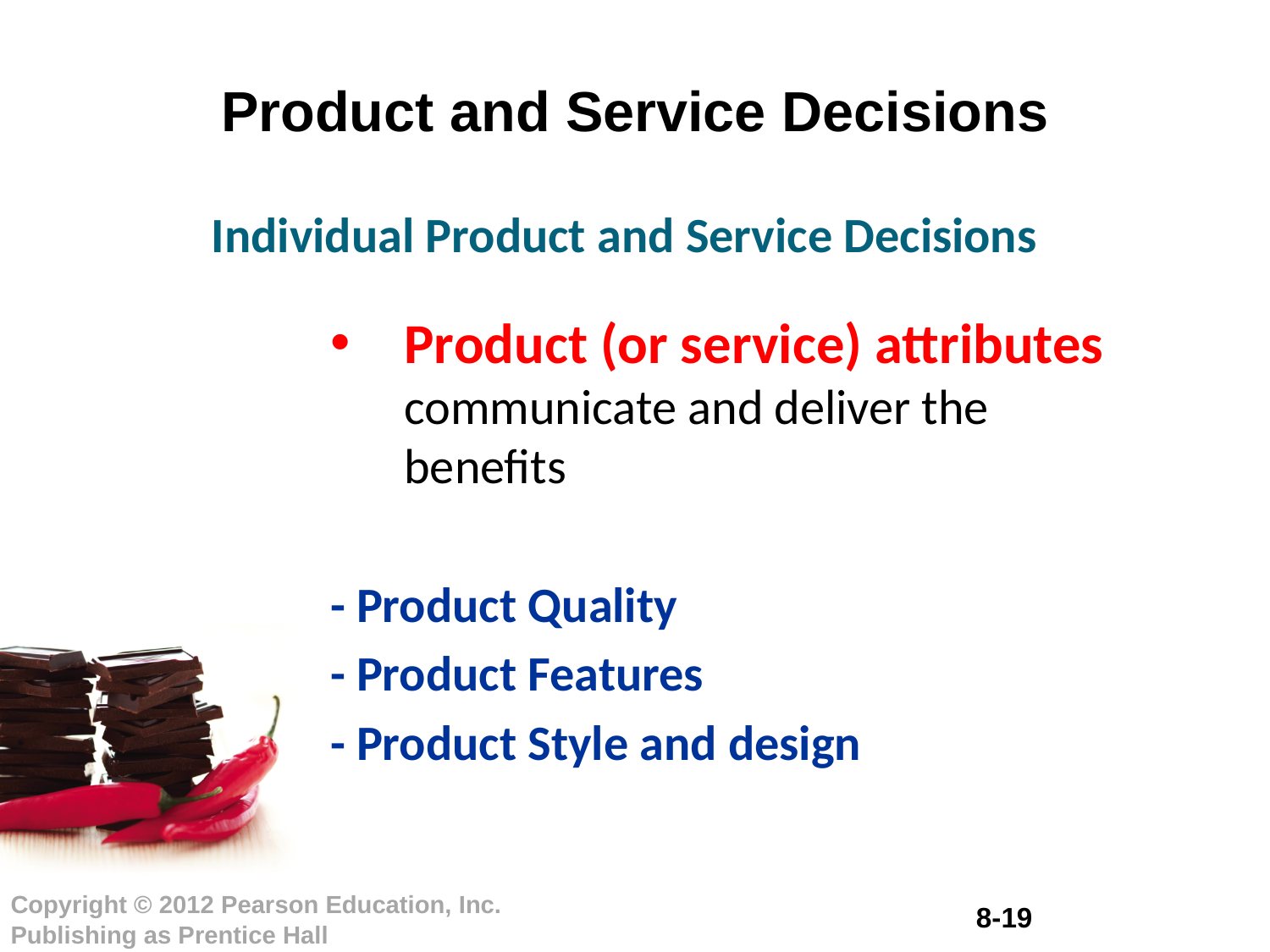

# Product and Service Decisions
Individual Product and Service Decisions

Product (or service) attributes communicate and deliver the benefits

- Product Quality
- Product Features
- Product Style and design